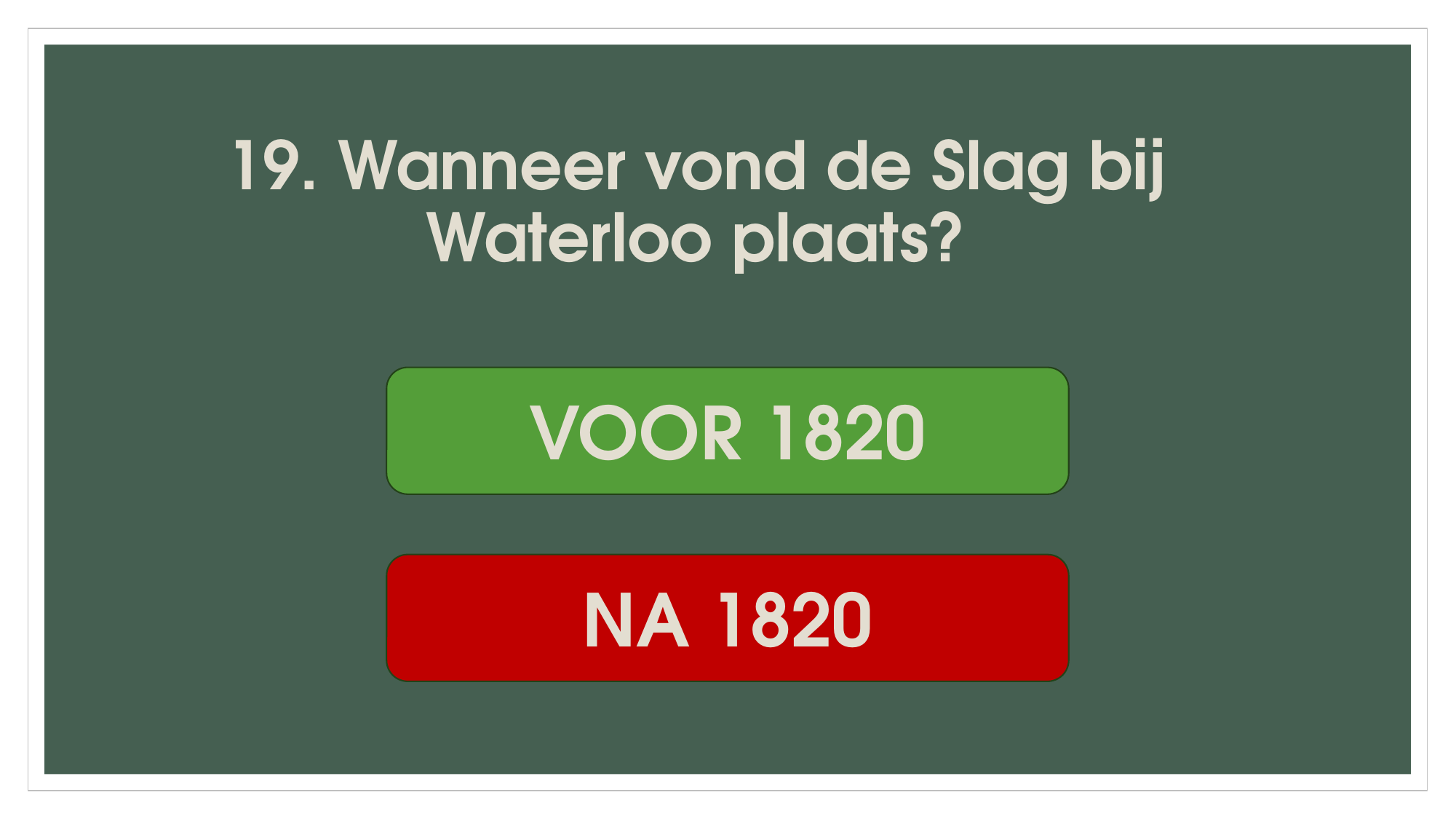

19. Wanneer vond de Slag bij Waterloo plaats?
VOOR 1820
NA 1820